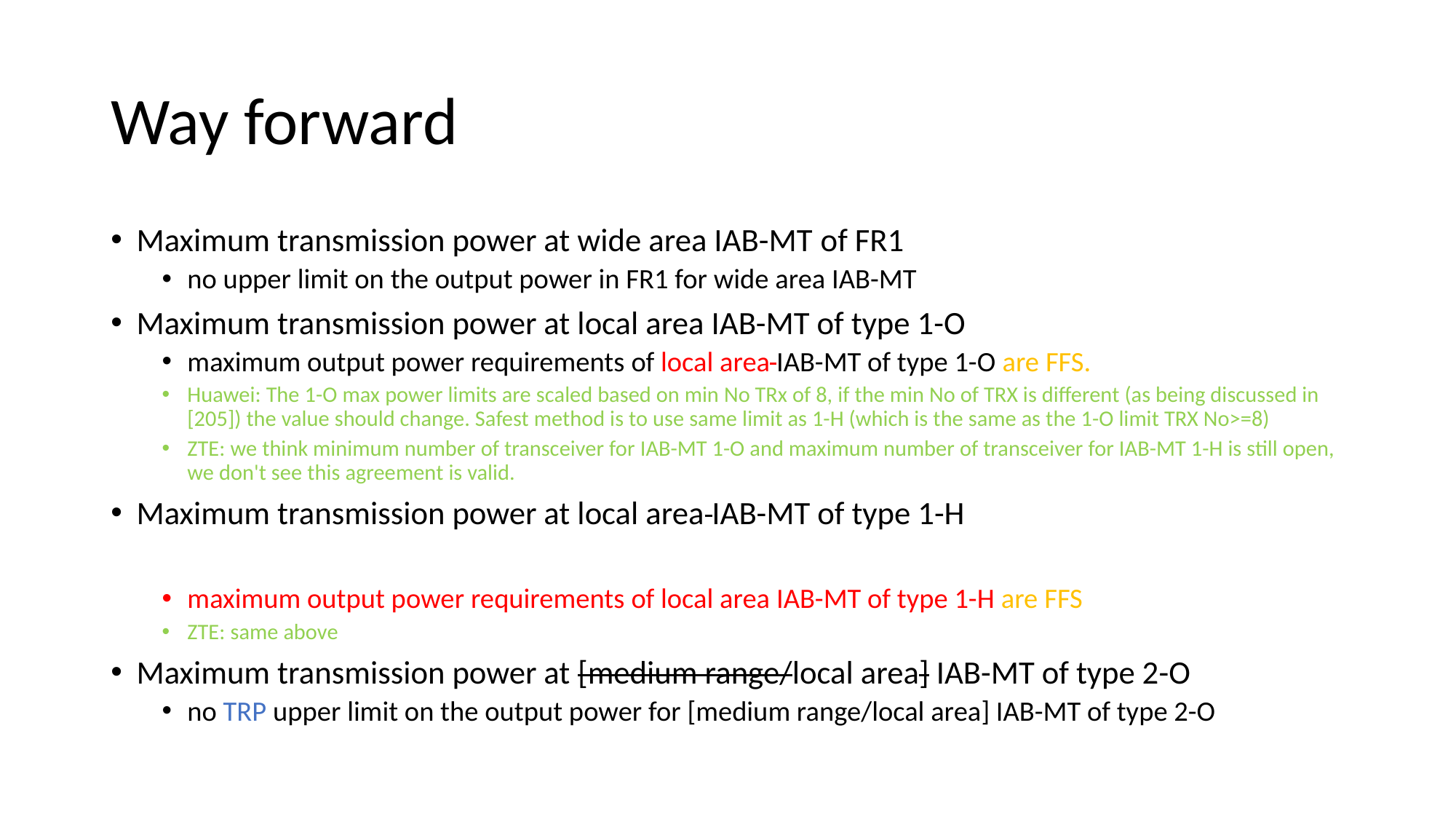

# Way forward
Maximum transmission power at wide area IAB-MT of FR1
no upper limit on the output power in FR1 for wide area IAB-MT
Maximum transmission power at local area IAB-MT of type 1-O
maximum output power requirements of local area IAB-MT of type 1-O are FFS.
Huawei: The 1-O max power limits are scaled based on min No TRx of 8, if the min No of TRX is different (as being discussed in [205]) the value should change. Safest method is to use same limit as 1-H (which is the same as the 1-O limit TRX No>=8)
ZTE: we think minimum number of transceiver for IAB-MT 1-O and maximum number of transceiver for IAB-MT 1-H is still open, we don't see this agreement is valid.
Maximum transmission power at local area IAB-MT of type 1-H

maximum output power requirements of local area IAB-MT of type 1-H are FFS
ZTE: same above
Maximum transmission power at [medium range/local area] IAB-MT of type 2-O
no TRP upper limit on the output power for [medium range/local area] IAB-MT of type 2-O